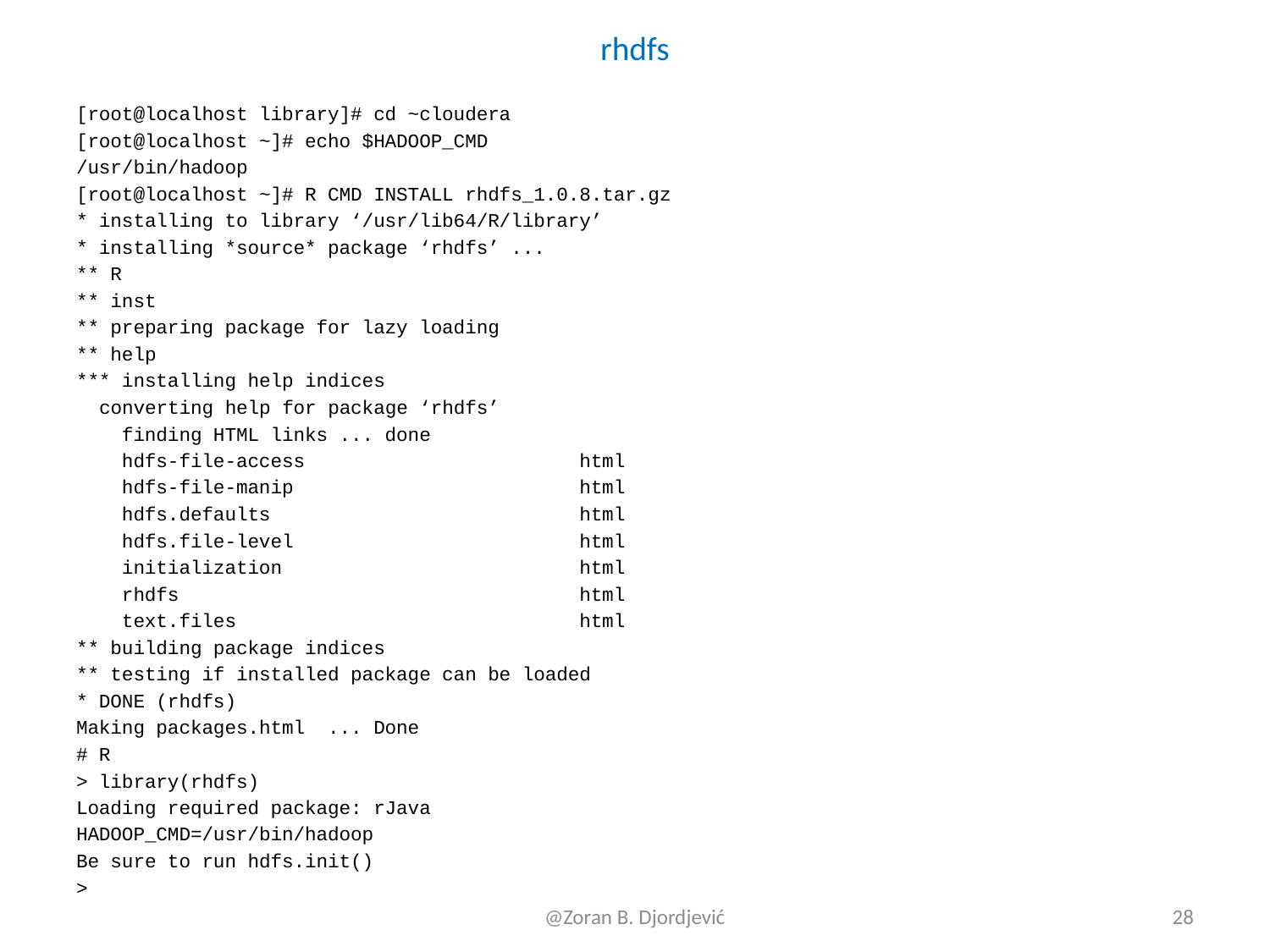

# rhdfs
[root@localhost library]# cd ~cloudera
[root@localhost ~]# echo $HADOOP_CMD
/usr/bin/hadoop
[root@localhost ~]# R CMD INSTALL rhdfs_1.0.8.tar.gz
* installing to library ‘/usr/lib64/R/library’
* installing *source* package ‘rhdfs’ ...
** R
** inst
** preparing package for lazy loading
** help
*** installing help indices
  converting help for package ‘rhdfs’
    finding HTML links ... done
    hdfs-file-access                        html
    hdfs-file-manip                         html
    hdfs.defaults                           html
    hdfs.file-level                         html
    initialization                          html
    rhdfs                                   html
    text.files                              html
** building package indices
** testing if installed package can be loaded
* DONE (rhdfs)
Making packages.html  ... Done
# R
> library(rhdfs)
Loading required package: rJava
HADOOP_CMD=/usr/bin/hadoop
Be sure to run hdfs.init()
>

@Zoran B. Djordjević
28